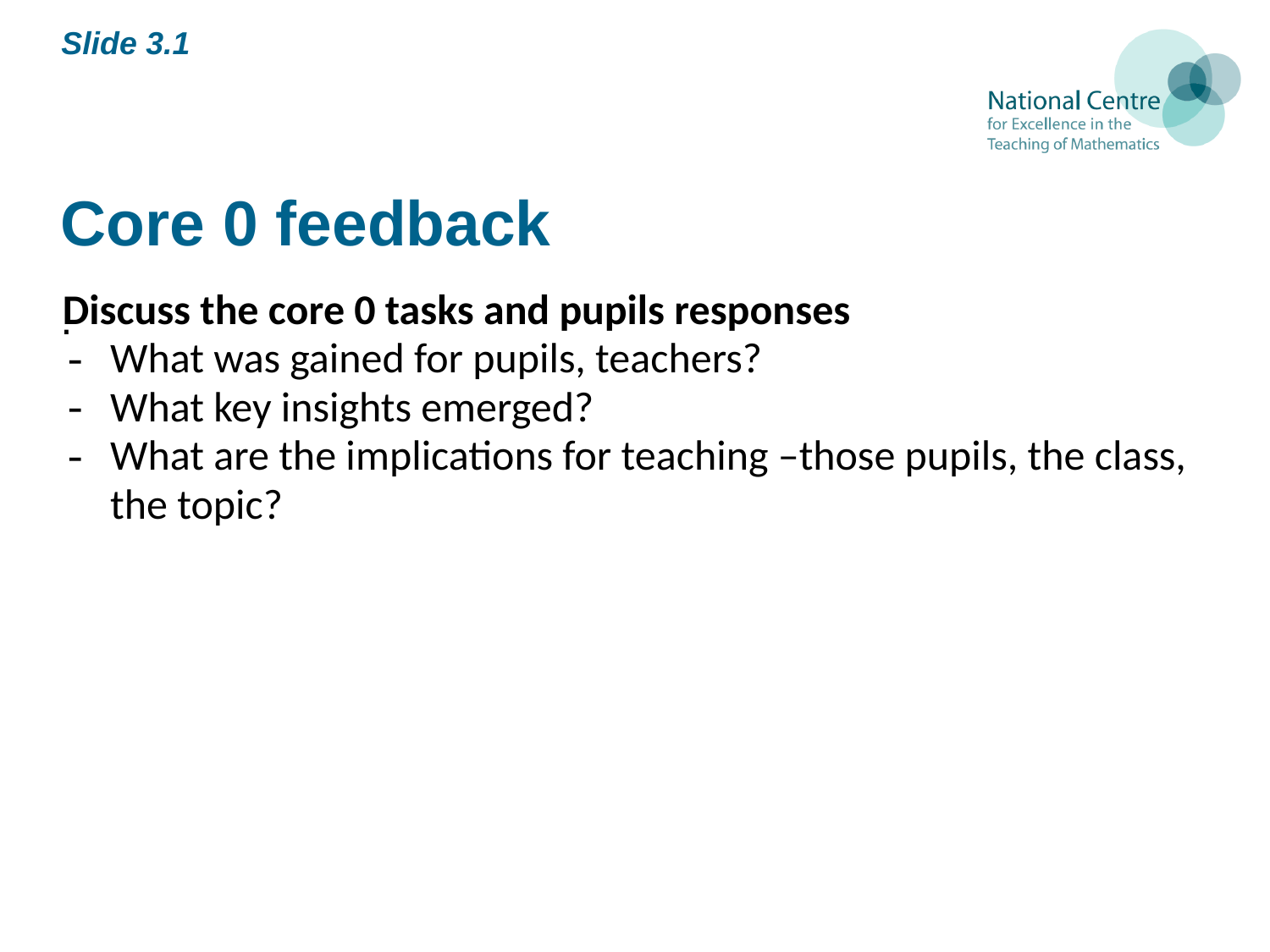

Slide 3.1
# Core 0 feedback
| Discuss the core 0 tasks and pupils responses What was gained for pupils, teachers? What key insights emerged? What are the implications for teaching –those pupils, the class, the topic? |
| --- |
.